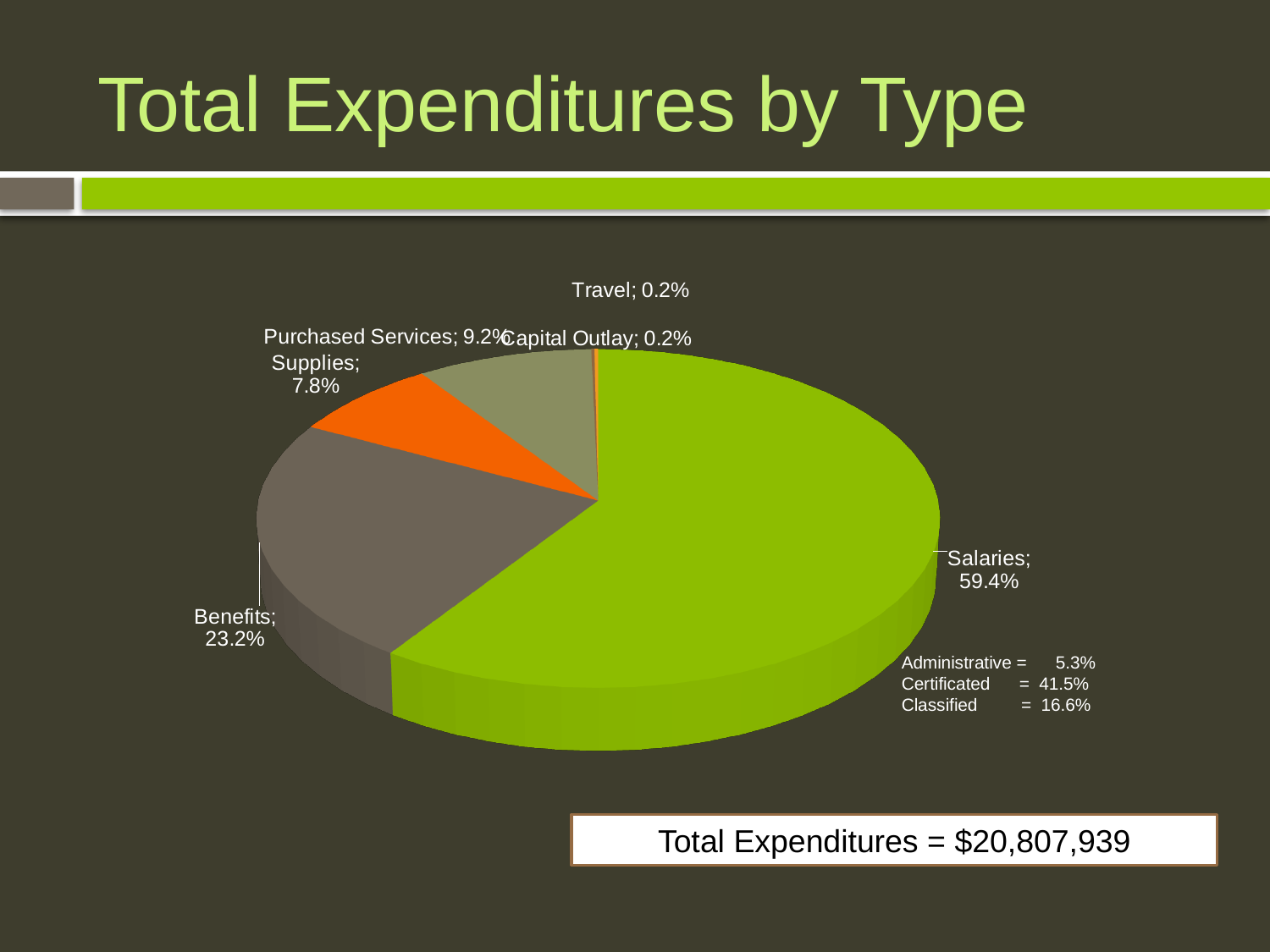

# Total Expenditures by Type

[unsupported chart]

Administrative =      5.3%
Certificated      =  41.5%
Classified         =  16.6%
Total Expenditures = $20,807,939